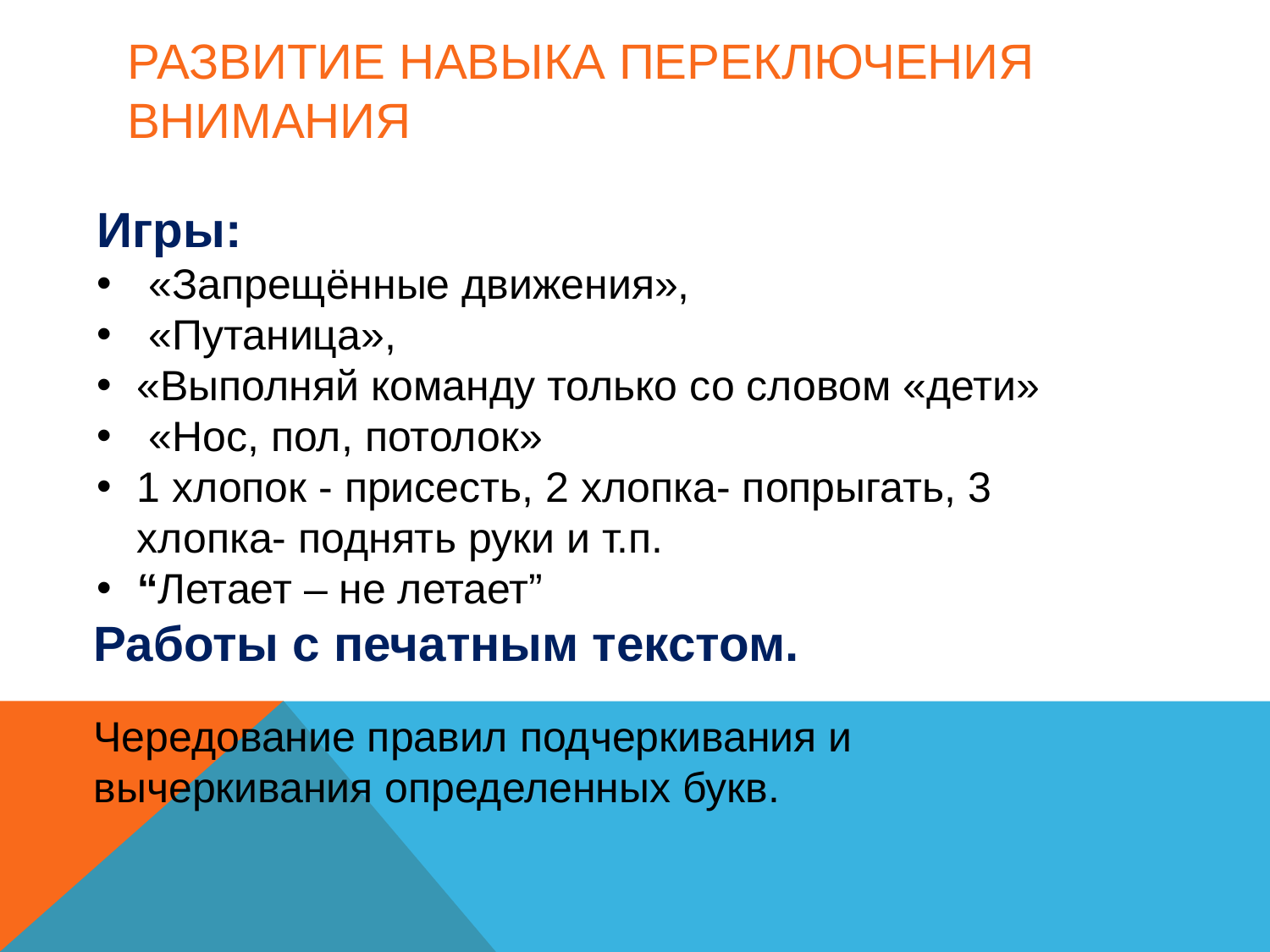

# Развитие навыка переключения внимания
Игры:
 «Запрещённые движения»,
 «Путаница»,
«Выполняй команду только со словом «дети»
 «Нос, пол, потолок»
1 хлопок - присесть, 2 хлопка- попрыгать, 3 хлопка- поднять руки и т.п.
“Летает – не летает”

Работы с печатным текстом.

Чередование правил подчеркивания и вычеркивания определенных букв.